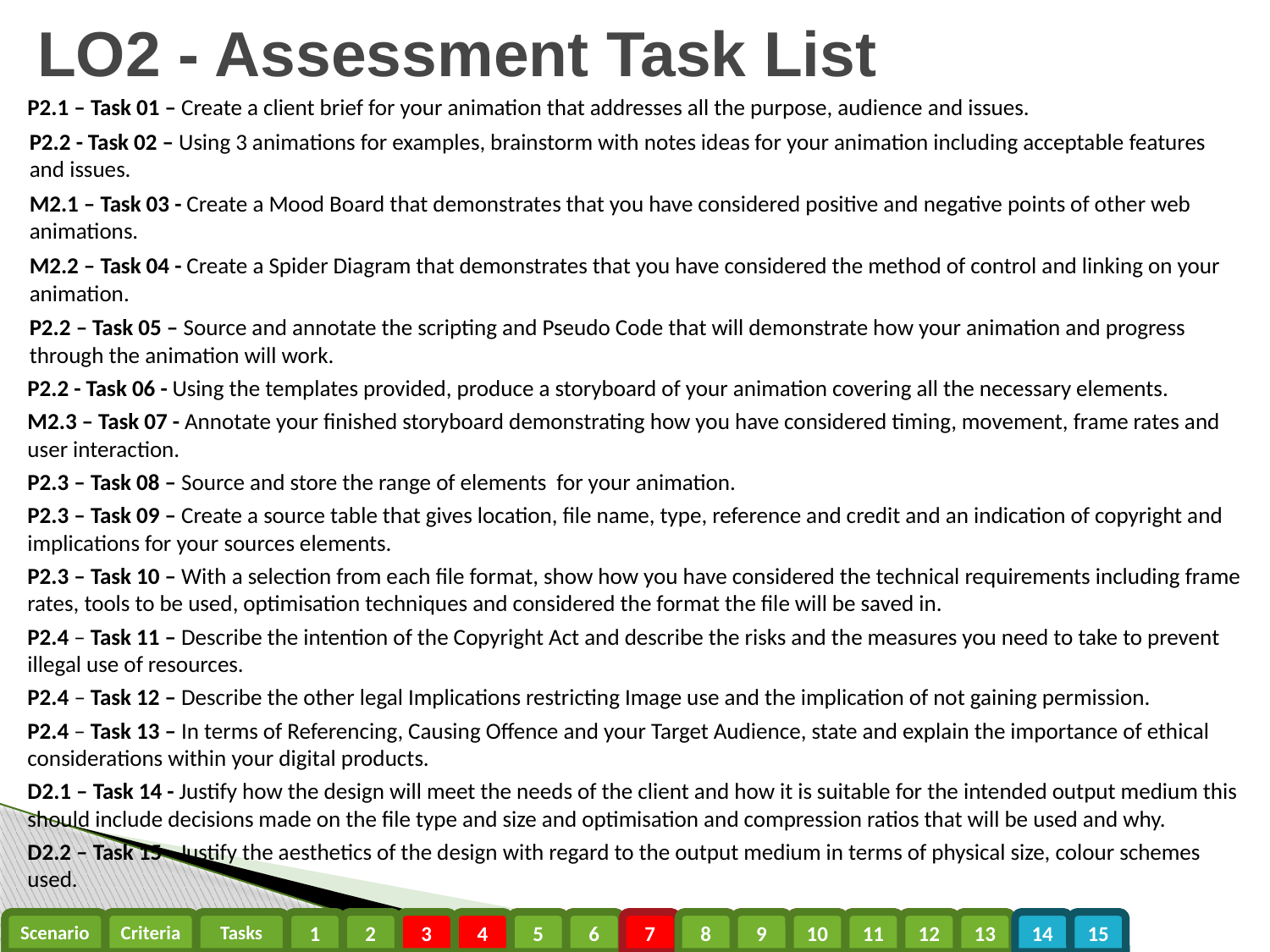

# LO2 - Assessment Task List
P2.1 – Task 01 – Create a client brief for your animation that addresses all the purpose, audience and issues.
P2.2 - Task 02 – Using 3 animations for examples, brainstorm with notes ideas for your animation including acceptable features and issues.
M2.1 – Task 03 - Create a Mood Board that demonstrates that you have considered positive and negative points of other web animations.
M2.2 – Task 04 - Create a Spider Diagram that demonstrates that you have considered the method of control and linking on your animation.
P2.2 – Task 05 – Source and annotate the scripting and Pseudo Code that will demonstrate how your animation and progress through the animation will work.
P2.2 - Task 06 - Using the templates provided, produce a storyboard of your animation covering all the necessary elements.
M2.3 – Task 07 - Annotate your finished storyboard demonstrating how you have considered timing, movement, frame rates and user interaction.
P2.3 – Task 08 – Source and store the range of elements  for your animation.
P2.3 – Task 09 – Create a source table that gives location, file name, type, reference and credit and an indication of copyright and implications for your sources elements.
P2.3 – Task 10 – With a selection from each file format, show how you have considered the technical requirements including frame rates, tools to be used, optimisation techniques and considered the format the file will be saved in.
P2.4 – Task 11 – Describe the intention of the Copyright Act and describe the risks and the measures you need to take to prevent illegal use of resources.
P2.4 – Task 12 – Describe the other legal Implications restricting Image use and the implication of not gaining permission.
P2.4 – Task 13 – In terms of Referencing, Causing Offence and your Target Audience, state and explain the importance of ethical considerations within your digital products.
D2.1 – Task 14 - Justify how the design will meet the needs of the client and how it is suitable for the intended output medium this should include decisions made on the file type and size and optimisation and compression ratios that will be used and why.
D2.2 – Task 15 - Justify the aesthetics of the design with regard to the output medium in terms of physical size, colour schemes used.